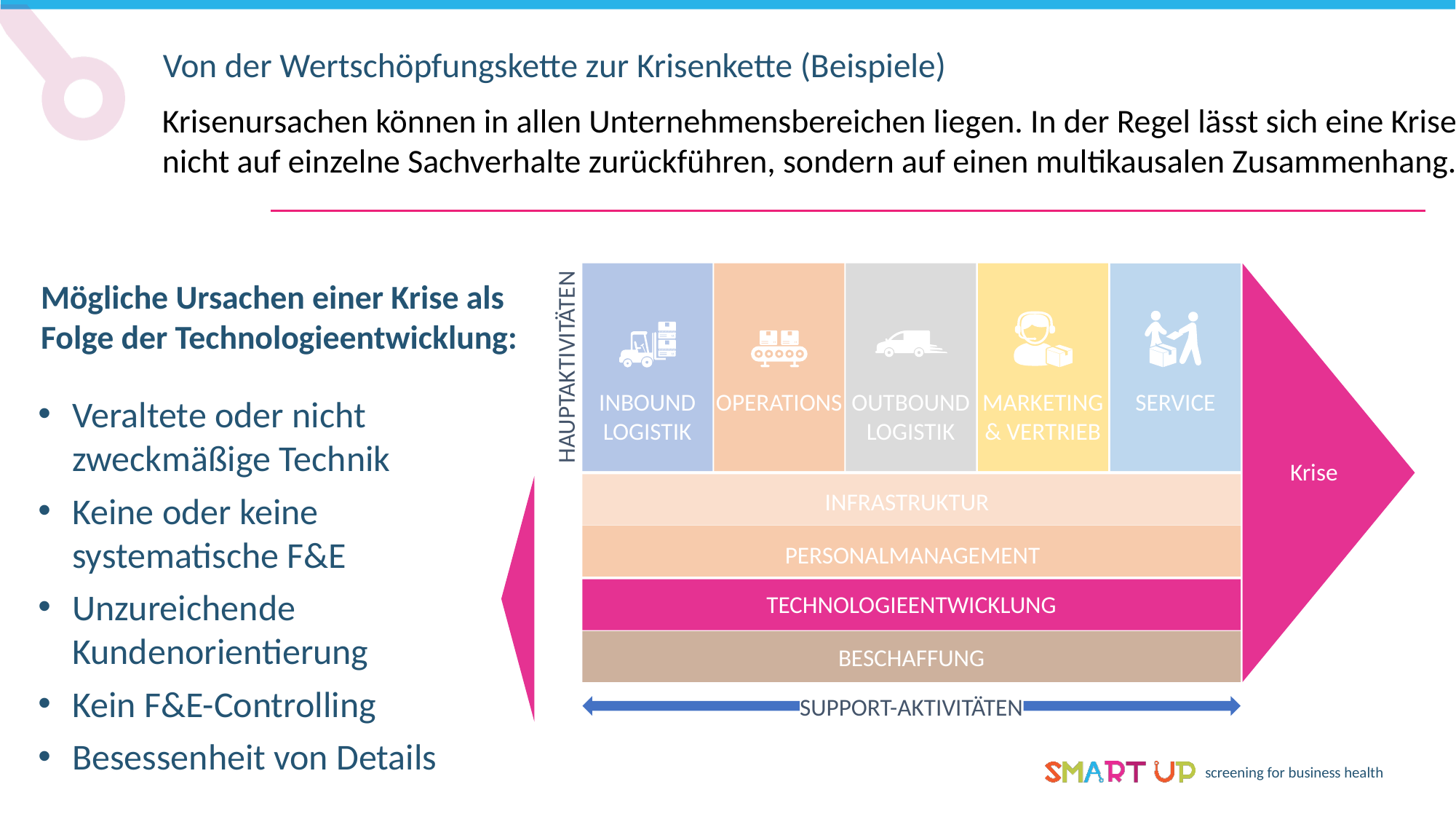

Von der Wertschöpfungskette zur Krisenkette (Beispiele)
Krisenursachen können in allen Unternehmensbereichen liegen. In der Regel lässt sich eine Krise nicht auf einzelne Sachverhalte zurückführen, sondern auf einen multikausalen Zusammenhang.

Mögliche Ursachen einer Krise als Folge der Technologieentwicklung:

HAUPTAKTIVITÄTEN
OPERATIONS
INBOUND
LOGISTIK
OUTBOUND
LOGISTIK
MARKETING
& VERTRIEB
SERVICE

Krise
Veraltete oder nicht zweckmäßige Technik
Keine oder keine systematische F&E
Unzureichende Kundenorientierung
Kein F&E-Controlling
Besessenheit von Details

FESTE INFRASTRUKTUR
INFRASTRUKTUR

PERSONALMANAGEMENT
PERSONALMANAGEMENT

TECHNOLOGIEENTWICKLUNG

BESCHAFFUNG
SUPPORT-AKTIVITÄTEN